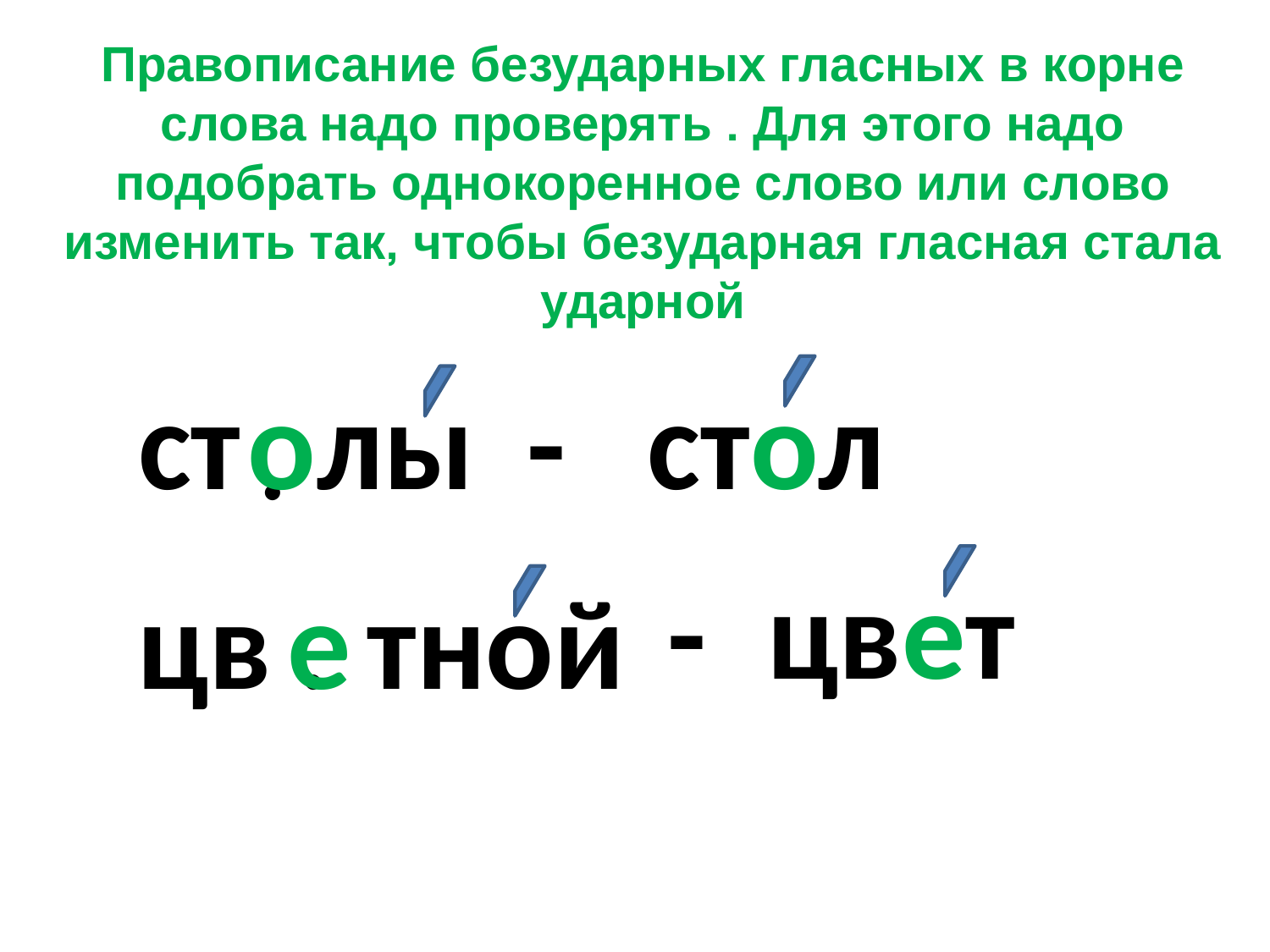

Правописание безударных гласных в корне слова надо проверять . Для этого надо подобрать однокоренное слово или слово изменить так, чтобы безударная гласная стала ударной
ст
о
лы
-
стол

.

-
цвет

цв
е
.
тной